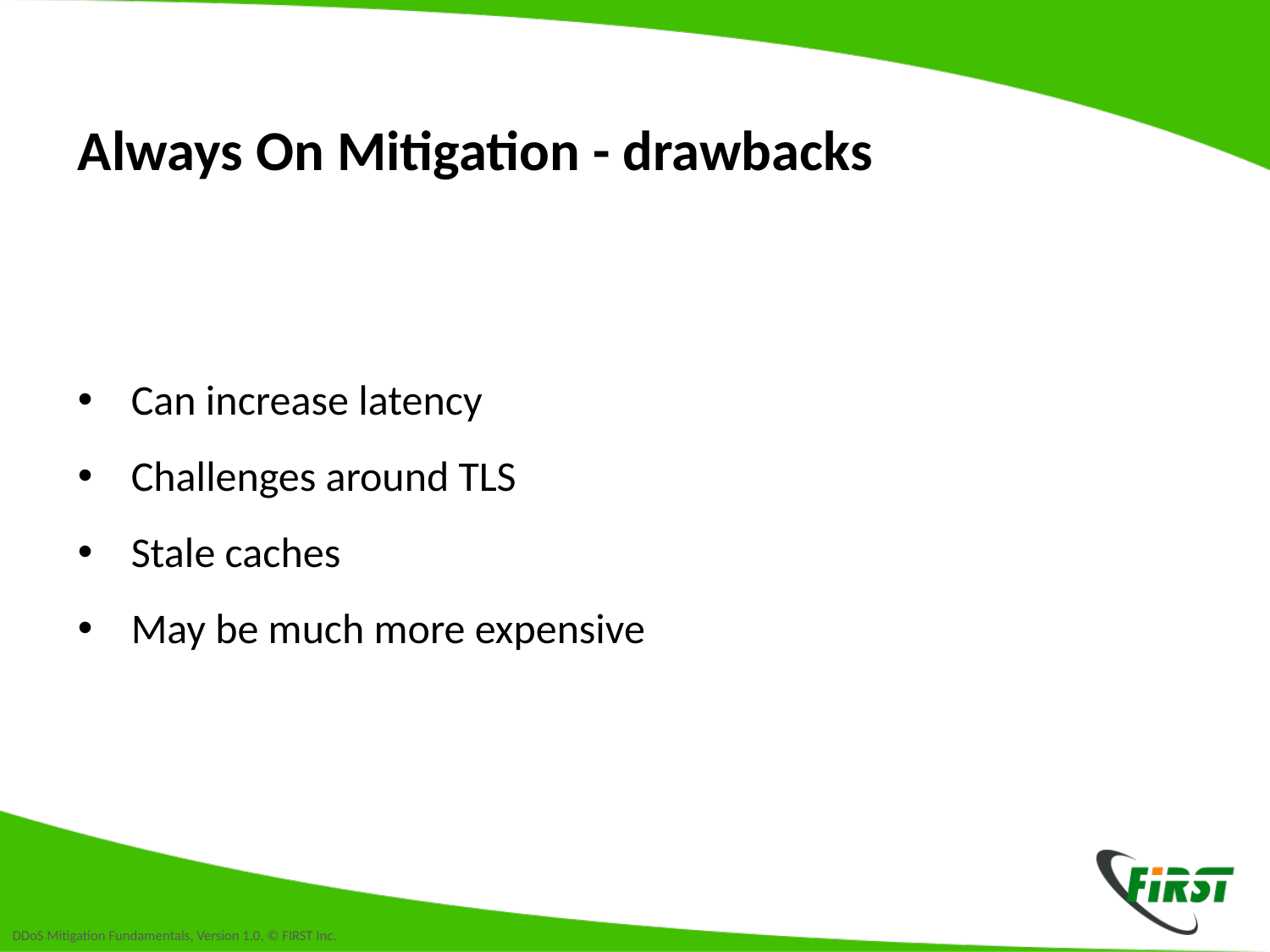

# Always On Mitigation - drawbacks
Can increase latency
Challenges around TLS
Stale caches
May be much more expensive